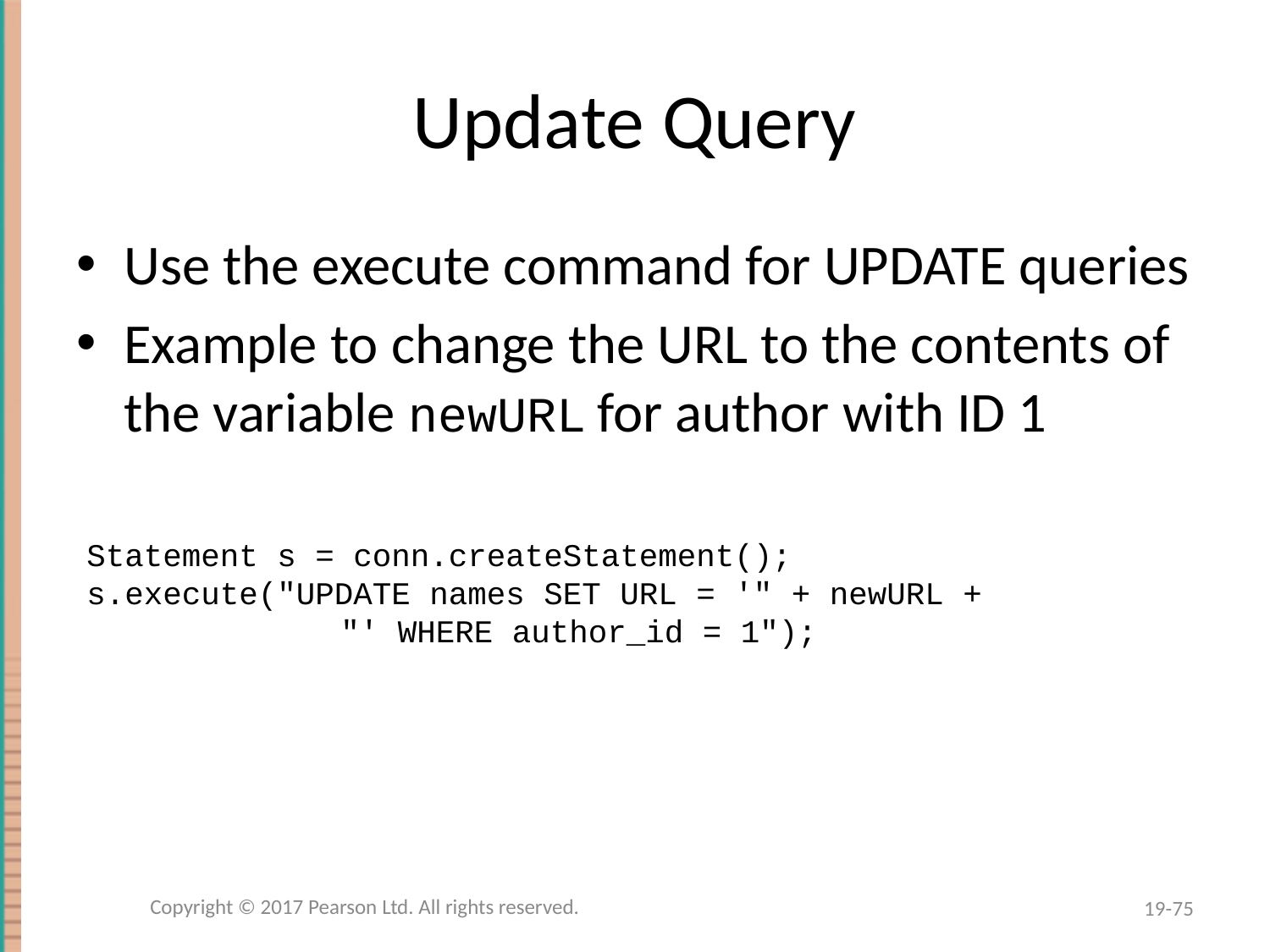

# Update Query
Use the execute command for UPDATE queries
Example to change the URL to the contents of the variable newURL for author with ID 1

Statement s = conn.createStatement();
s.execute("UPDATE names SET URL = '" + newURL +
 		"' WHERE author_id = 1");

Copyright © 2017 Pearson Ltd. All rights reserved.
19-75